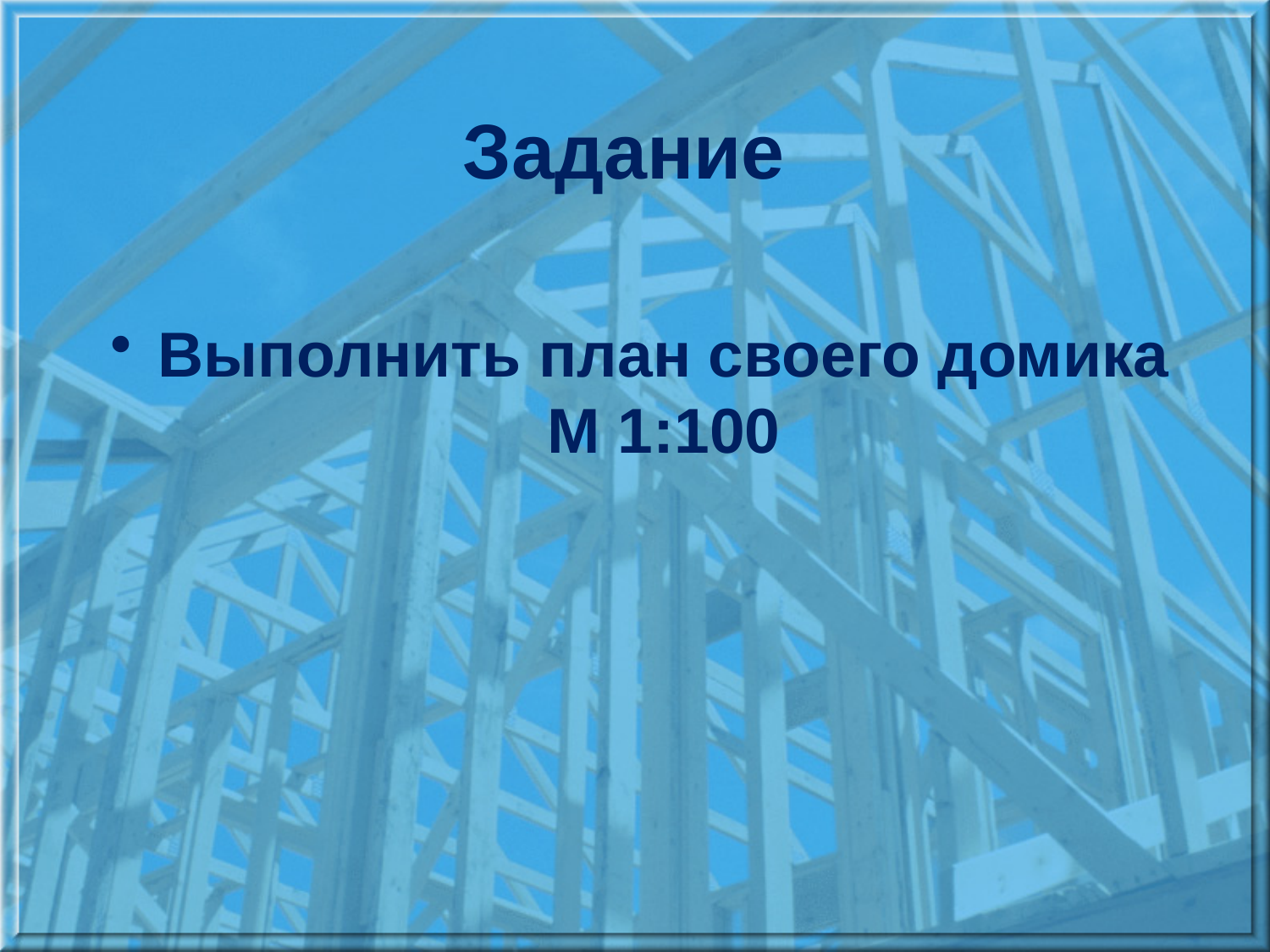

# Задание
Выполнить план своего домика М 1:100